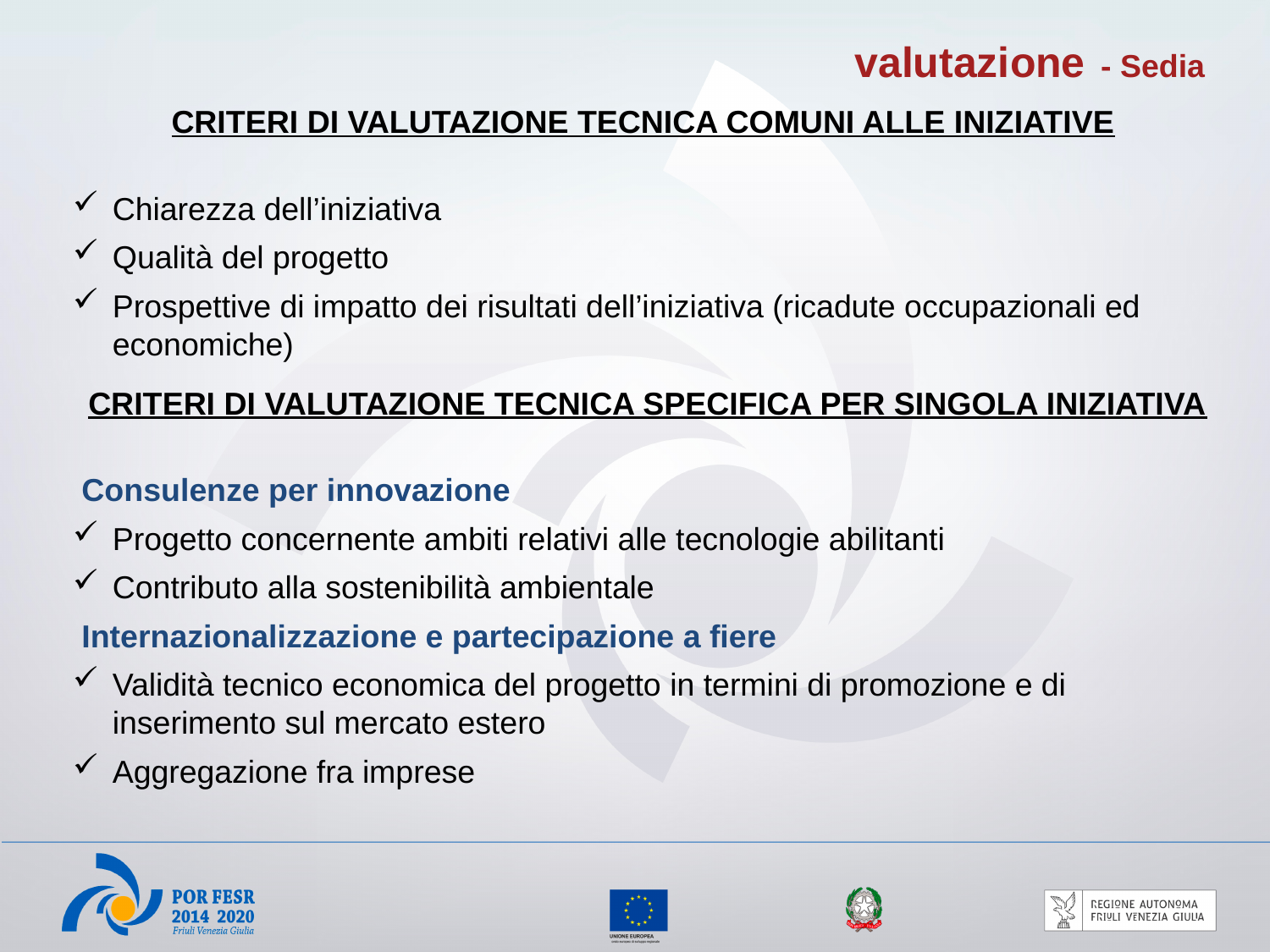

valutazione - Sedia
Criteri di valutazione tecnica comuni alle iniziative

Chiarezza dell’iniziativa
Qualità del progetto
Prospettive di impatto dei risultati dell’iniziativa (ricadute occupazionali ed economiche)
 Criteri di valutazione tecnica specifica per singola iniziativa

 Consulenze per innovazione
Progetto concernente ambiti relativi alle tecnologie abilitanti
Contributo alla sostenibilità ambientale
 Internazionalizzazione e partecipazione a fiere
Validità tecnico economica del progetto in termini di promozione e di inserimento sul mercato estero
Aggregazione fra imprese